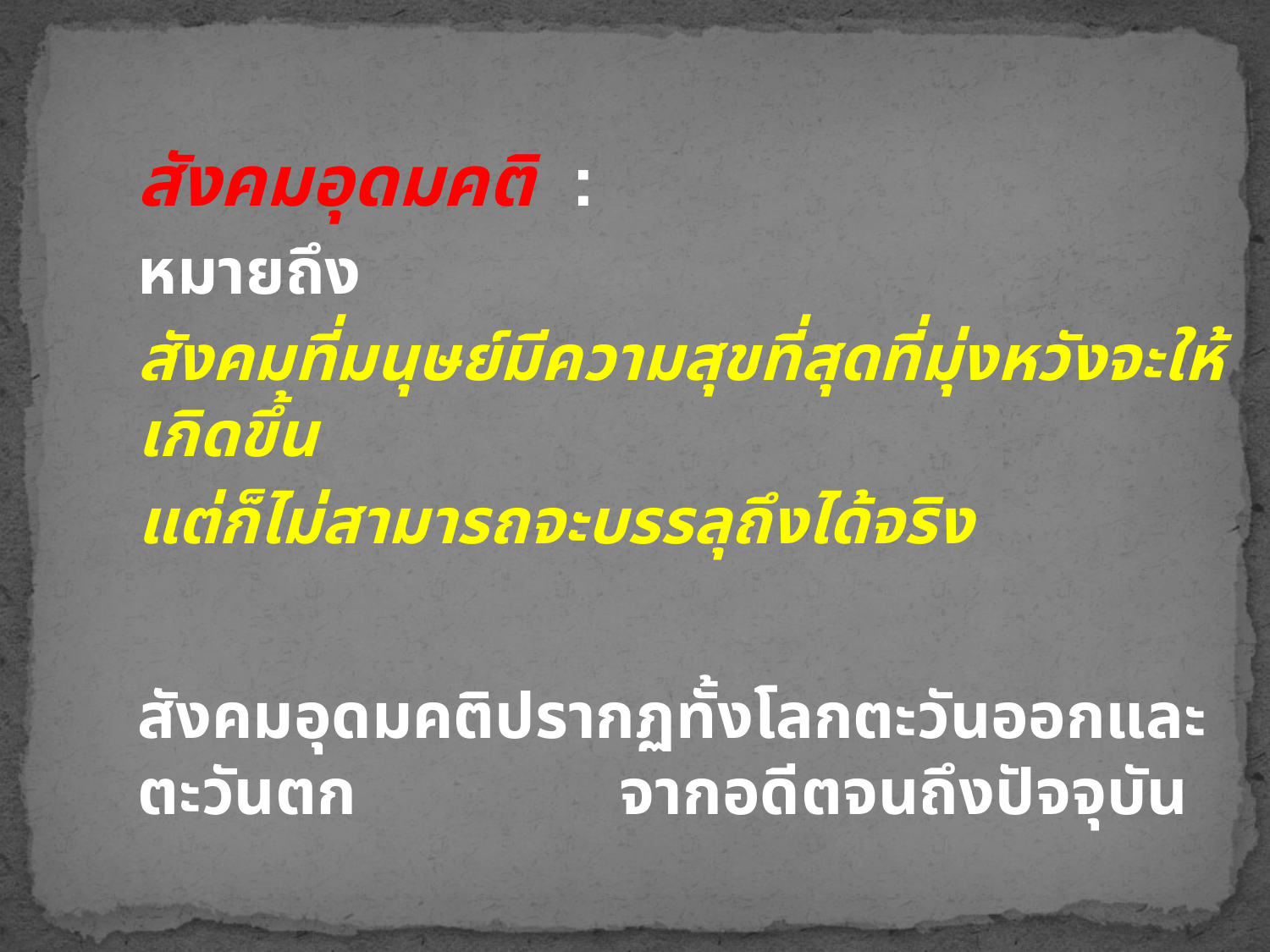

สังคมอุดมคติ  :
หมายถึง
สังคมที่มนุษย์มีความสุขที่สุดที่มุ่งหวังจะให้เกิดขึ้น
แต่ก็ไม่สามารถจะบรรลุถึงได้จริง

สังคมอุดมคติปรากฏทั้งโลกตะวันออกและตะวันตก                จากอดีตจนถึงปัจจุบัน